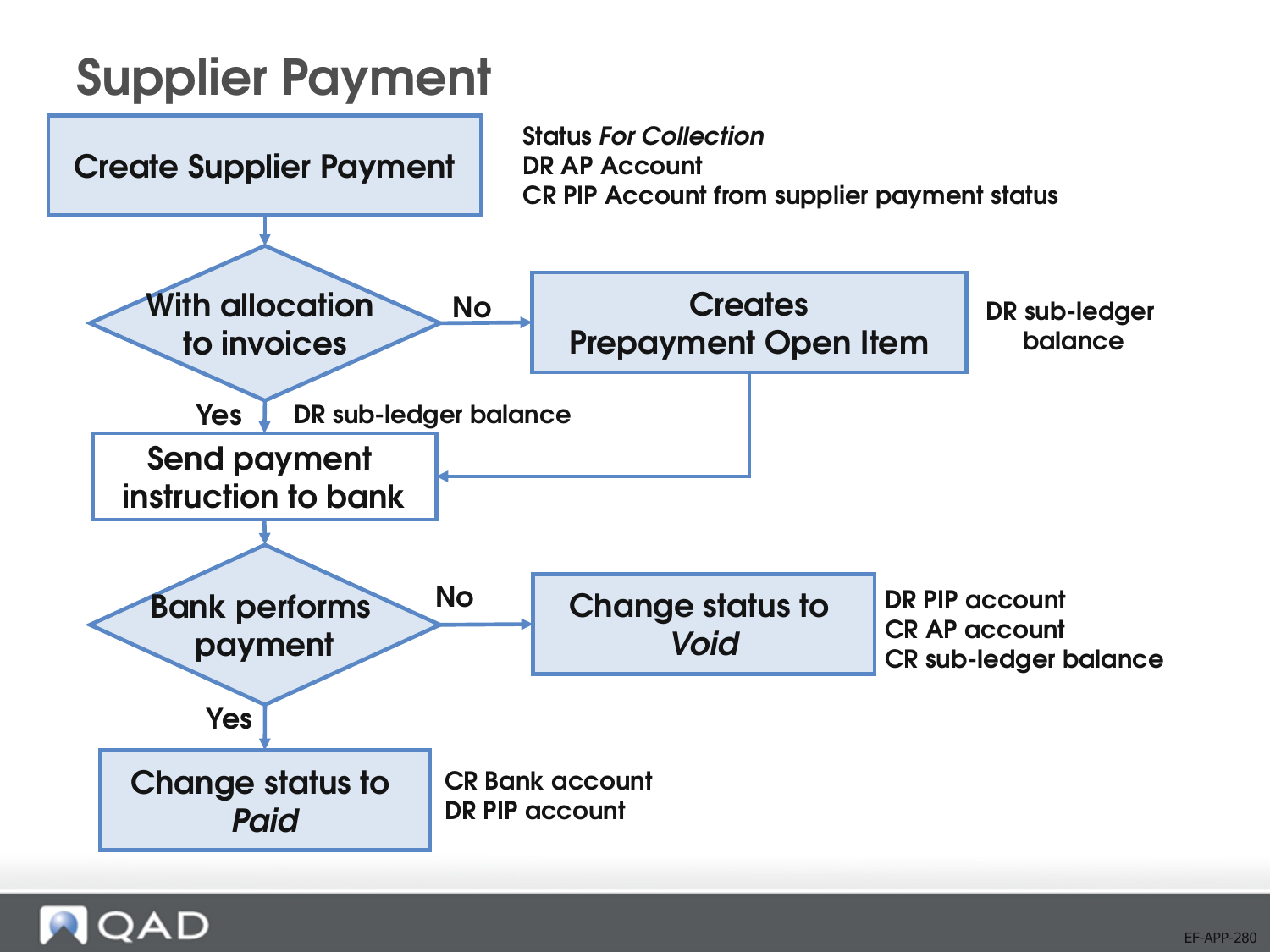

# Supplier Payment
Status For Collection
DR AP Account
CR PIP Account from supplier payment status
Create Supplier Payment

With allocation
to invoices
Creates
Prepayment Open Item
No
DR sub-ledger
balance
Yes
DR sub-ledger balance
Send payment
instruction to bank
Bank performs
payment
No
DR PIP account
CR AP account
CR sub-ledger balance
Change status to
Void
Yes
CR Bank account
DR PIP account
Change status to
Paid
EF-APP-280